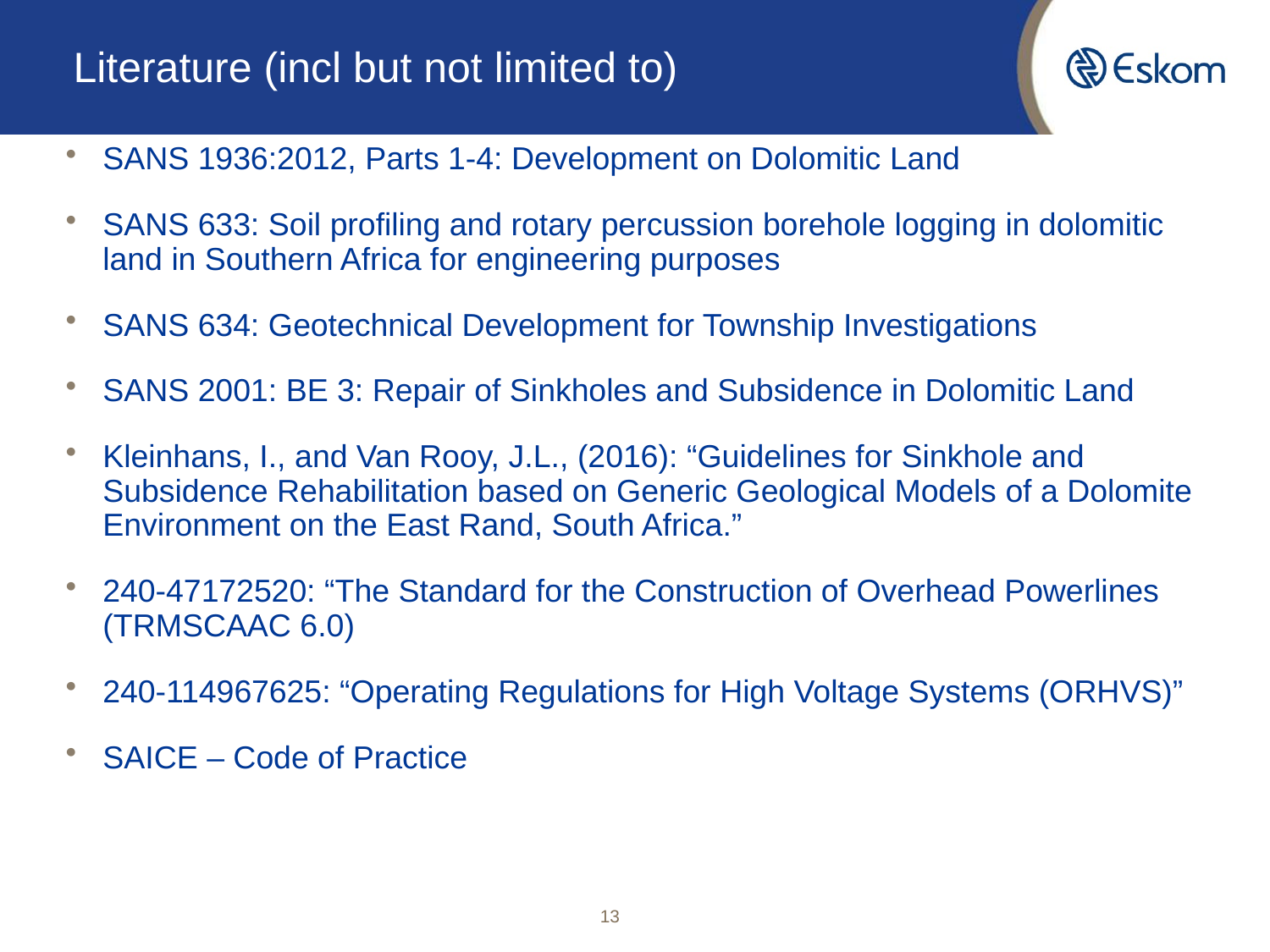

# Literature (incl but not limited to)
SANS 1936:2012, Parts 1-4: Development on Dolomitic Land
SANS 633: Soil profiling and rotary percussion borehole logging in dolomitic land in Southern Africa for engineering purposes
SANS 634: Geotechnical Development for Township Investigations
SANS 2001: BE 3: Repair of Sinkholes and Subsidence in Dolomitic Land
Kleinhans, I., and Van Rooy, J.L., (2016): “Guidelines for Sinkhole and Subsidence Rehabilitation based on Generic Geological Models of a Dolomite Environment on the East Rand, South Africa.”
240-47172520: “The Standard for the Construction of Overhead Powerlines (TRMSCAAC 6.0)
240-114967625: “Operating Regulations for High Voltage Systems (ORHVS)”
SAICE – Code of Practice

13